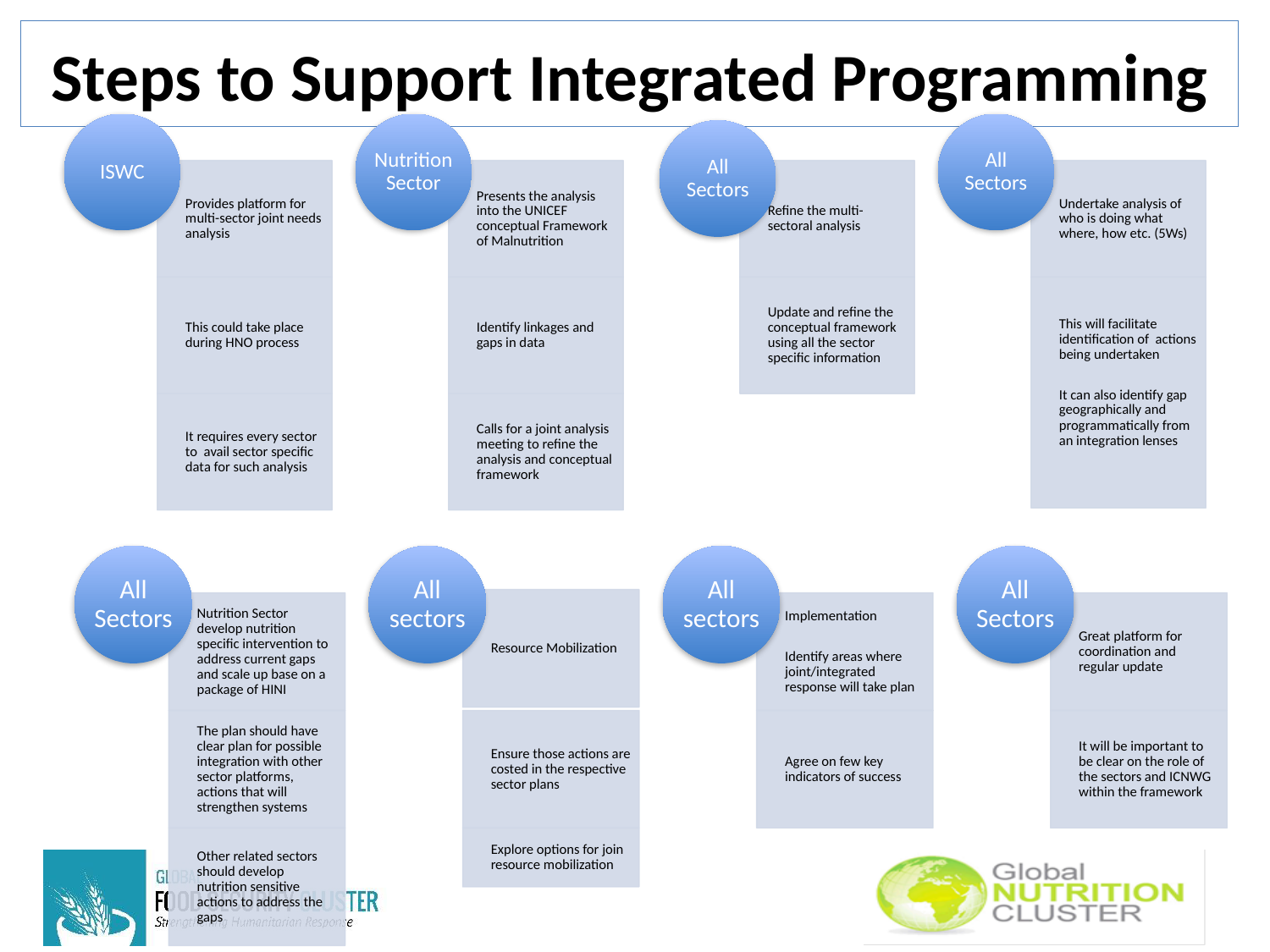

# Steps to Support Integrated Programming
Provides platform for multi-sector joint needs analysis
This could take place during HNO process
It requires every sector to  avail sector specific data for such analysis
ISWC
Presents the analysis into the UNICEF conceptual Framework of Malnutrition
Identify linkages and gaps in data
Calls for a joint analysis meeting to refine the analysis and conceptual framework
Nutrition Sector
Refine the multi-sectoral analysis
Update and refine the conceptual framework using all the sector specific information
All Sectors
Undertake analysis of who is doing what  where, how etc. (5Ws)
This will facilitate identification of  actions being undertaken

It can also identify gap geographically and programmatically from an integration lenses

All Sectors
Nutrition Sector develop nutrition specific intervention to address current gaps and scale up base on a package of HINI
The plan should have clear plan for possible integration with other sector platforms, actions that will strengthen systems
Other related sectors should develop nutrition sensitive actions to address the gaps
All Sectors
Resource Mobilization
Ensure those actions are costed in the respective sector plans
Explore options for join resource mobilization
All sectors
Implementation

Identify areas where joint/integrated response will take plan
Agree on few key indicators of success
All sectors
Great platform for coordination and regular update
It will be important to be clear on the role of the sectors and ICNWG within the framework
All Sectors